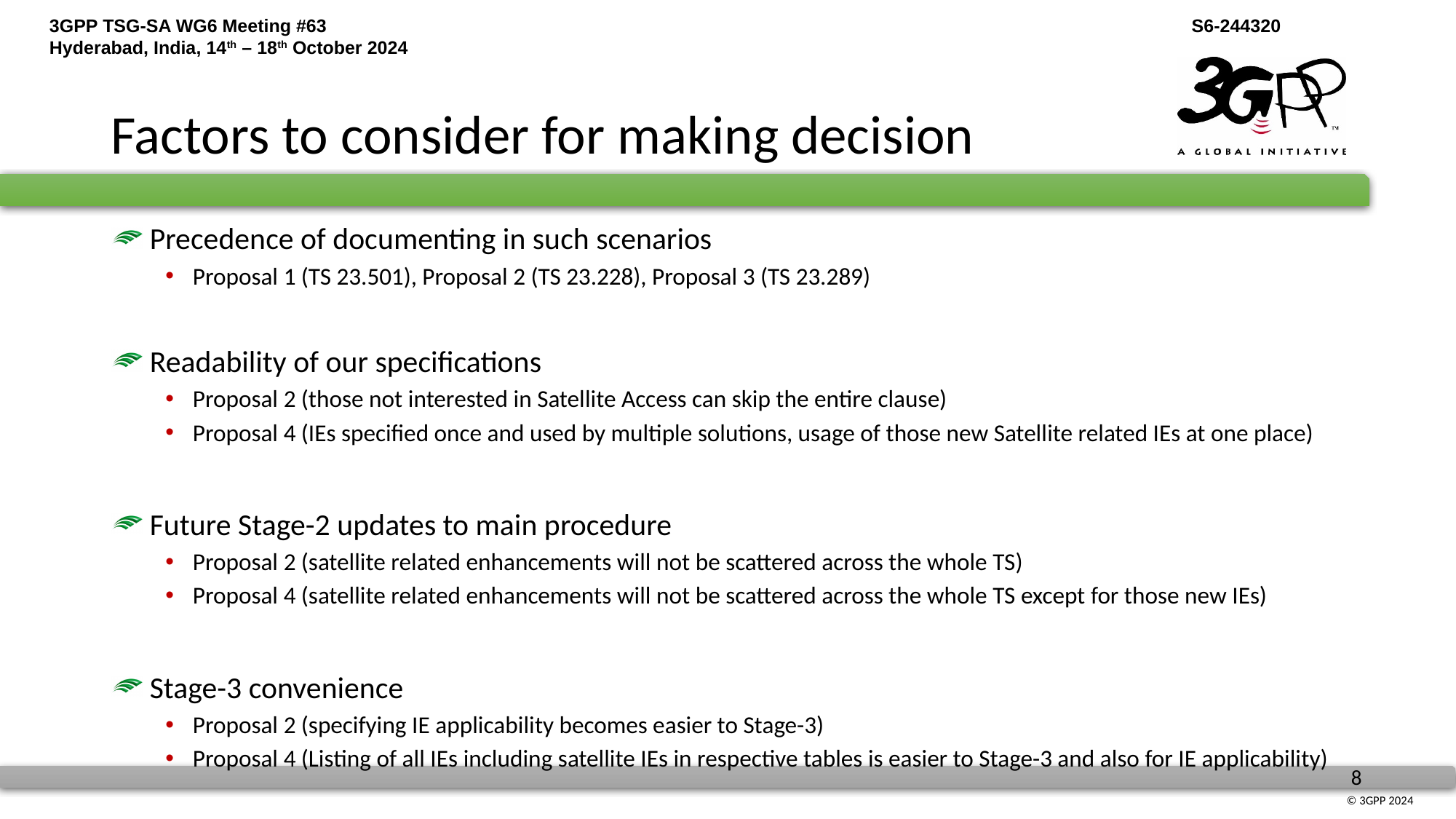

# Factors to consider for making decision
 Precedence of documenting in such scenarios
Proposal 1 (TS 23.501), Proposal 2 (TS 23.228), Proposal 3 (TS 23.289)

 Readability of our specifications
Proposal 2 (those not interested in Satellite Access can skip the entire clause)
Proposal 4 (IEs specified once and used by multiple solutions, usage of those new Satellite related IEs at one place)

 Future Stage-2 updates to main procedure
Proposal 2 (satellite related enhancements will not be scattered across the whole TS)
Proposal 4 (satellite related enhancements will not be scattered across the whole TS except for those new IEs)

 Stage-3 convenience
Proposal 2 (specifying IE applicability becomes easier to Stage-3)
Proposal 4 (Listing of all IEs including satellite IEs in respective tables is easier to Stage-3 and also for IE applicability)